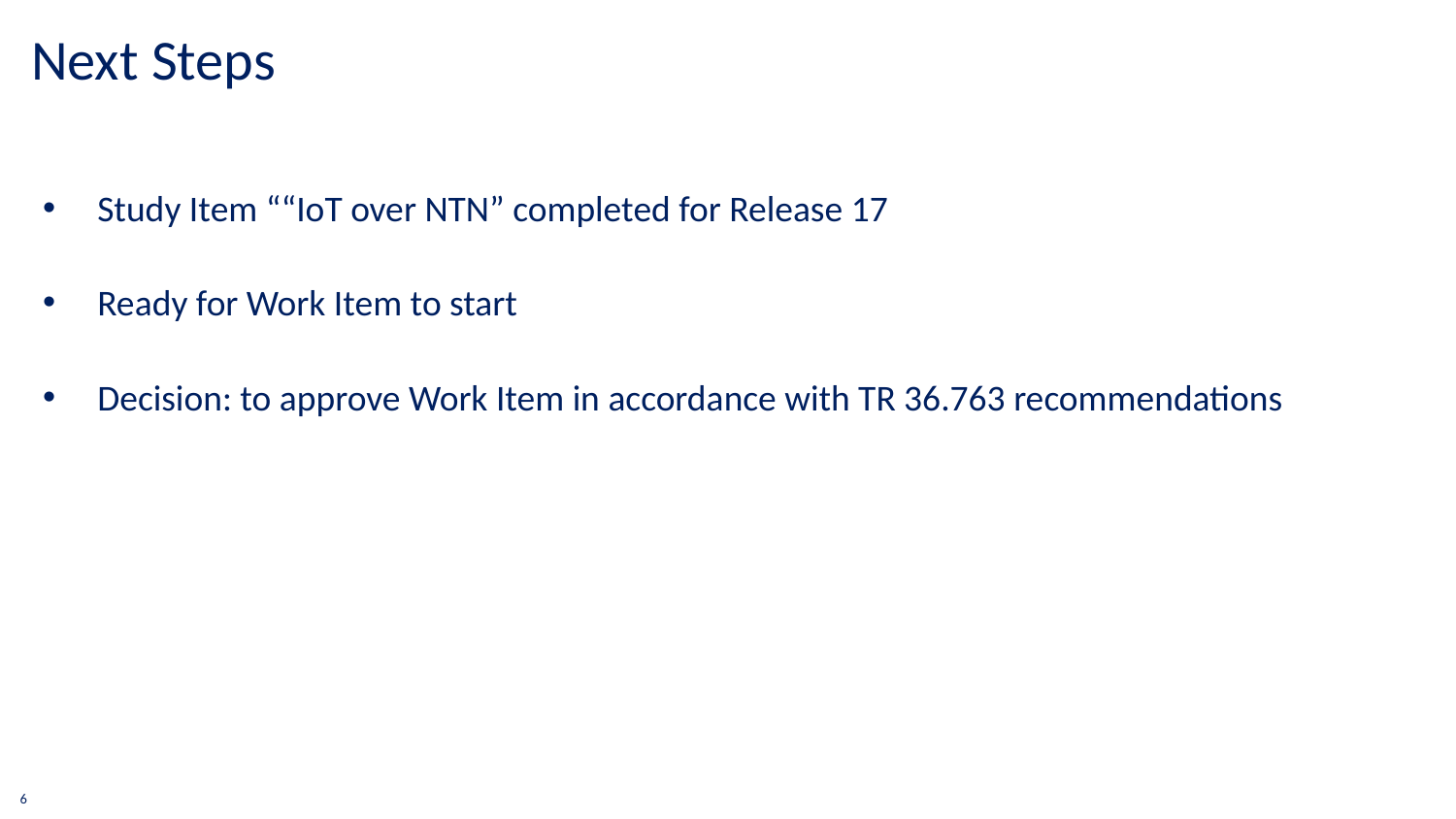

Next Steps
Study Item ““IoT over NTN” completed for Release 17
Ready for Work Item to start
Decision: to approve Work Item in accordance with TR 36.763 recommendations